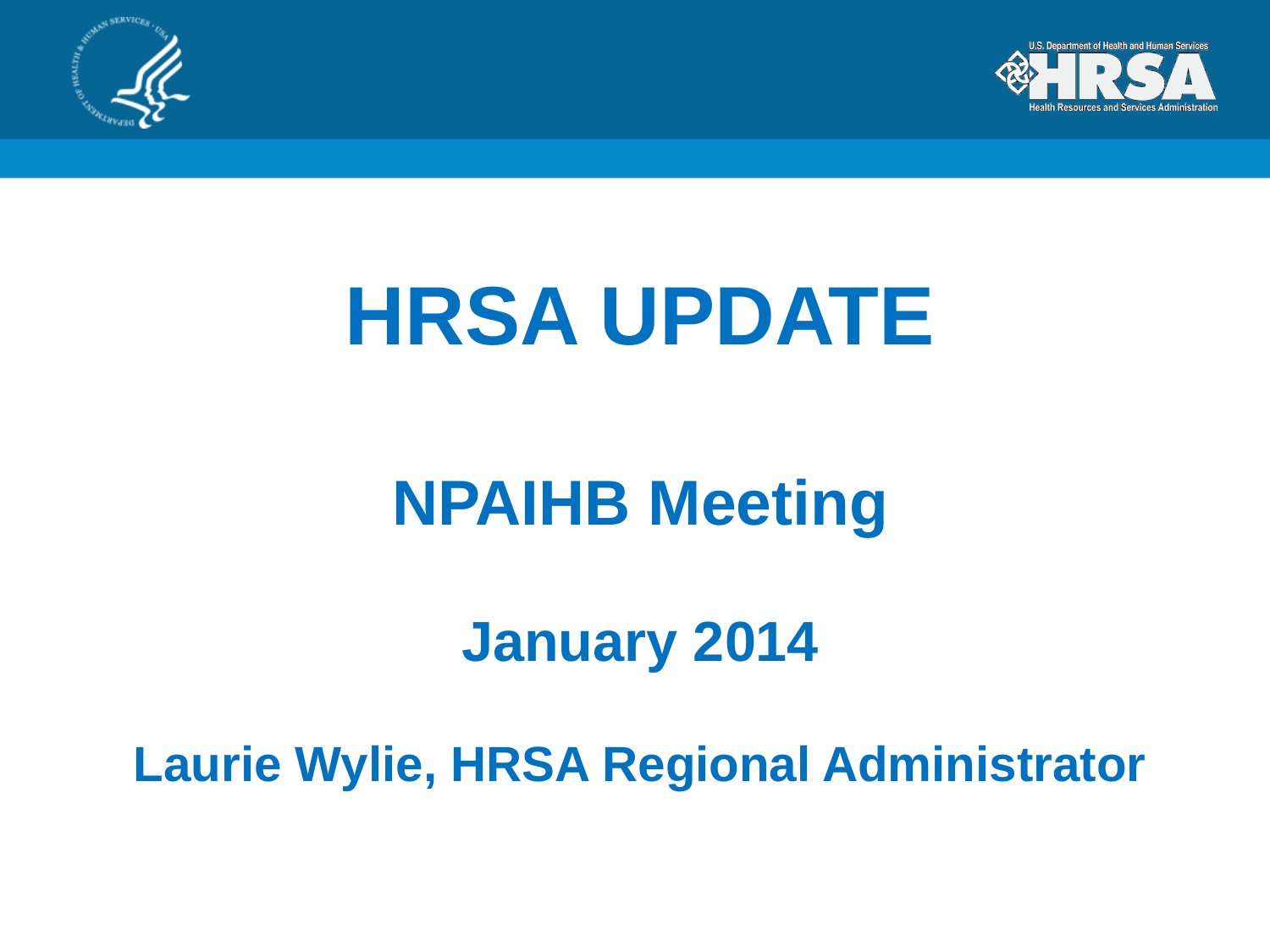

HRSA UPDATE
NPAIHB Meeting
January 2014
Laurie Wylie, HRSA Regional Administrator